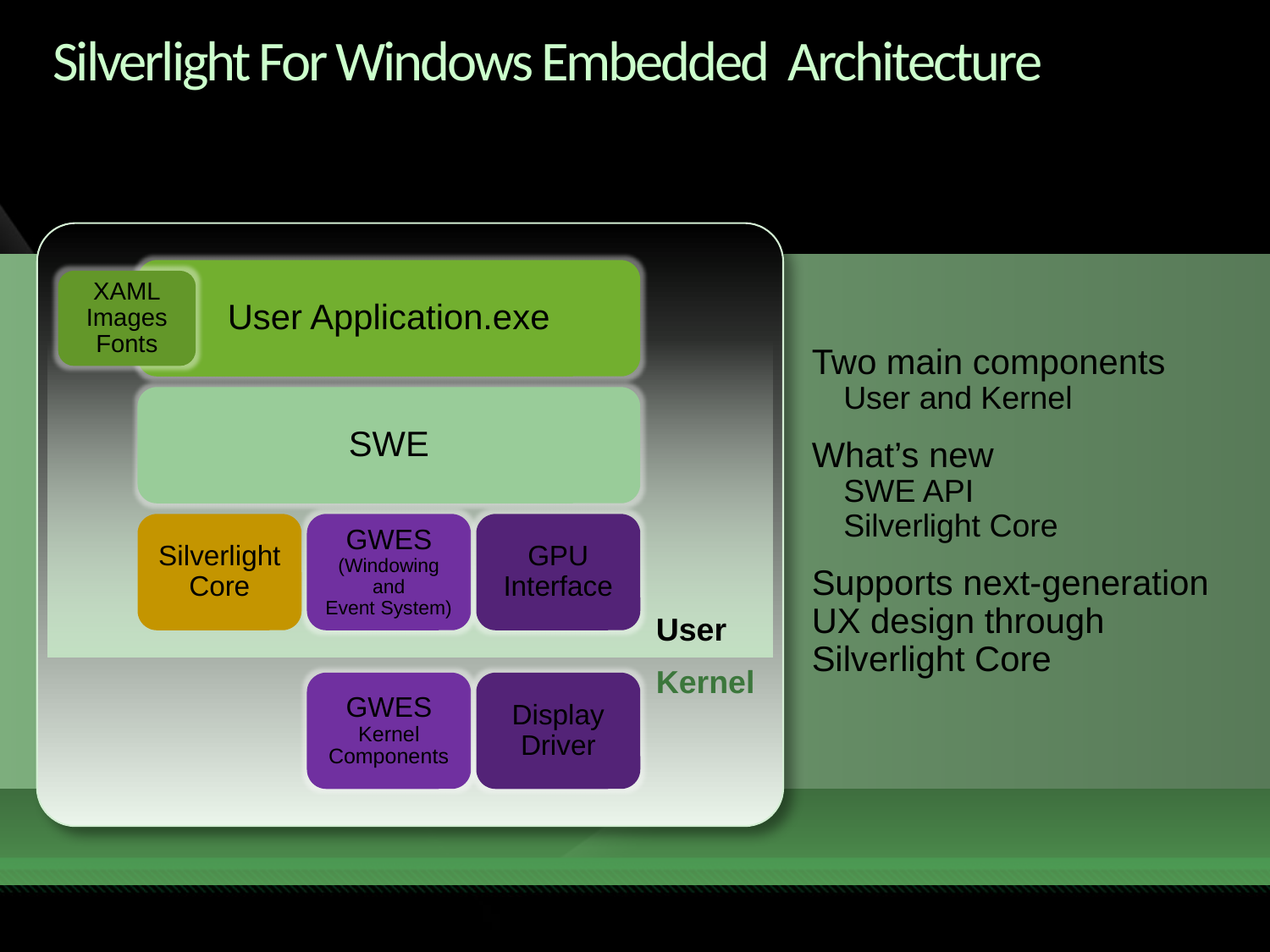

# Silverlight For Windows Embedded  Architecture

Two main components
User and Kernel
What’s new
SWE API
Silverlight Core
Supports next-generation UX design through Silverlight Core

User Application.exe
XAML
Images
Fonts

SWE

Silverlight
Core
GWES
(Windowing and
Event System)
GPU
Interface
User
Kernel
GWES
Kernel
Components
Display
Driver